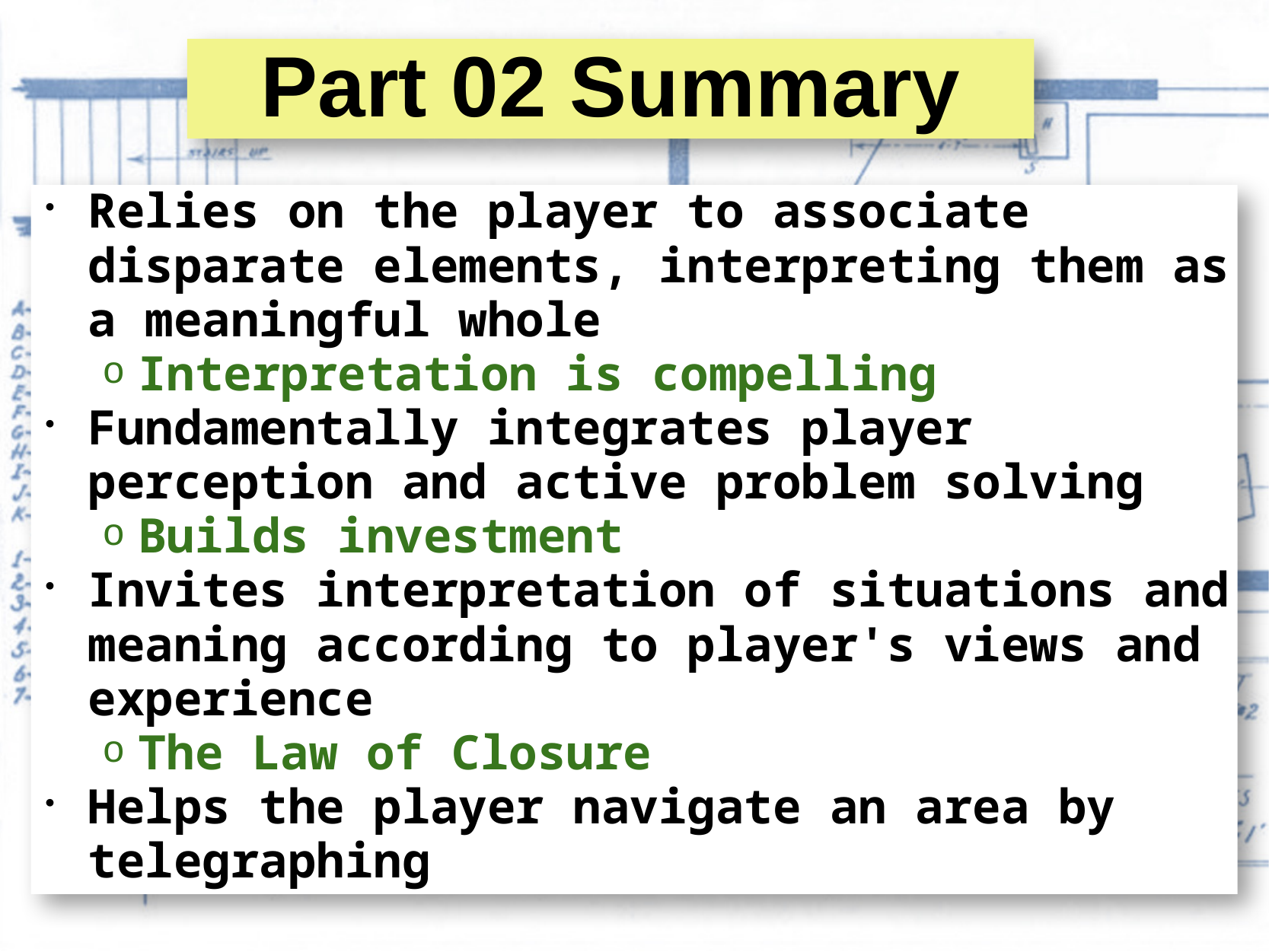

# Part 02 Summary
Relies on the player to associate disparate elements, interpreting them as a meaningful whole
Interpretation is compelling
Fundamentally integrates player perception and active problem solving
Builds investment
Invites interpretation of situations and meaning according to player's views and experience
The Law of Closure
Helps the player navigate an area by telegraphing